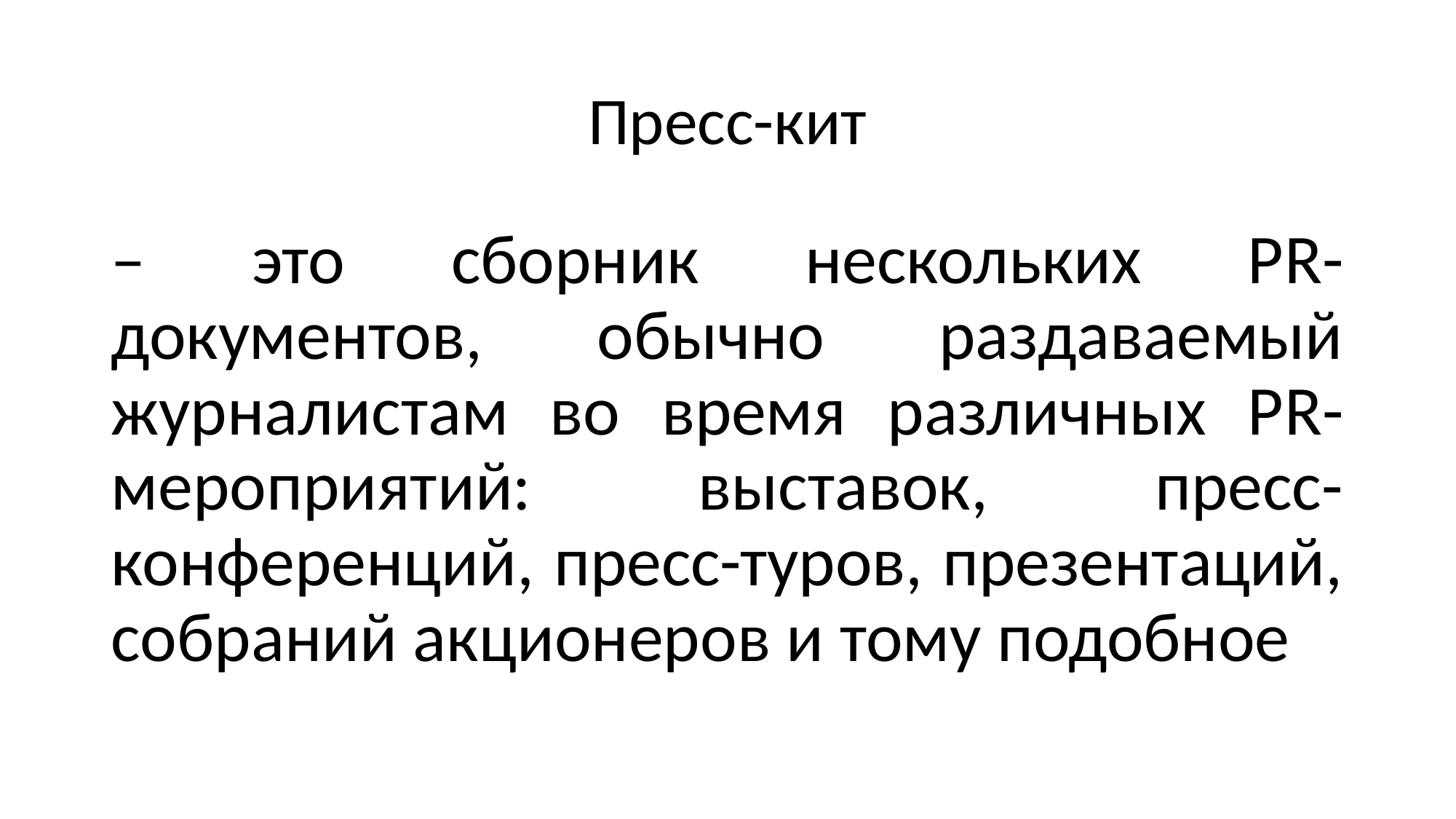

# Пресс-кит
– это сборник нескольких РR-документов, обычно раздаваемый журналистам во время различных РR-мероприятий: выставок, пресс-конференций, пресс-туров, презентаций, собраний акционеров и тому подобное